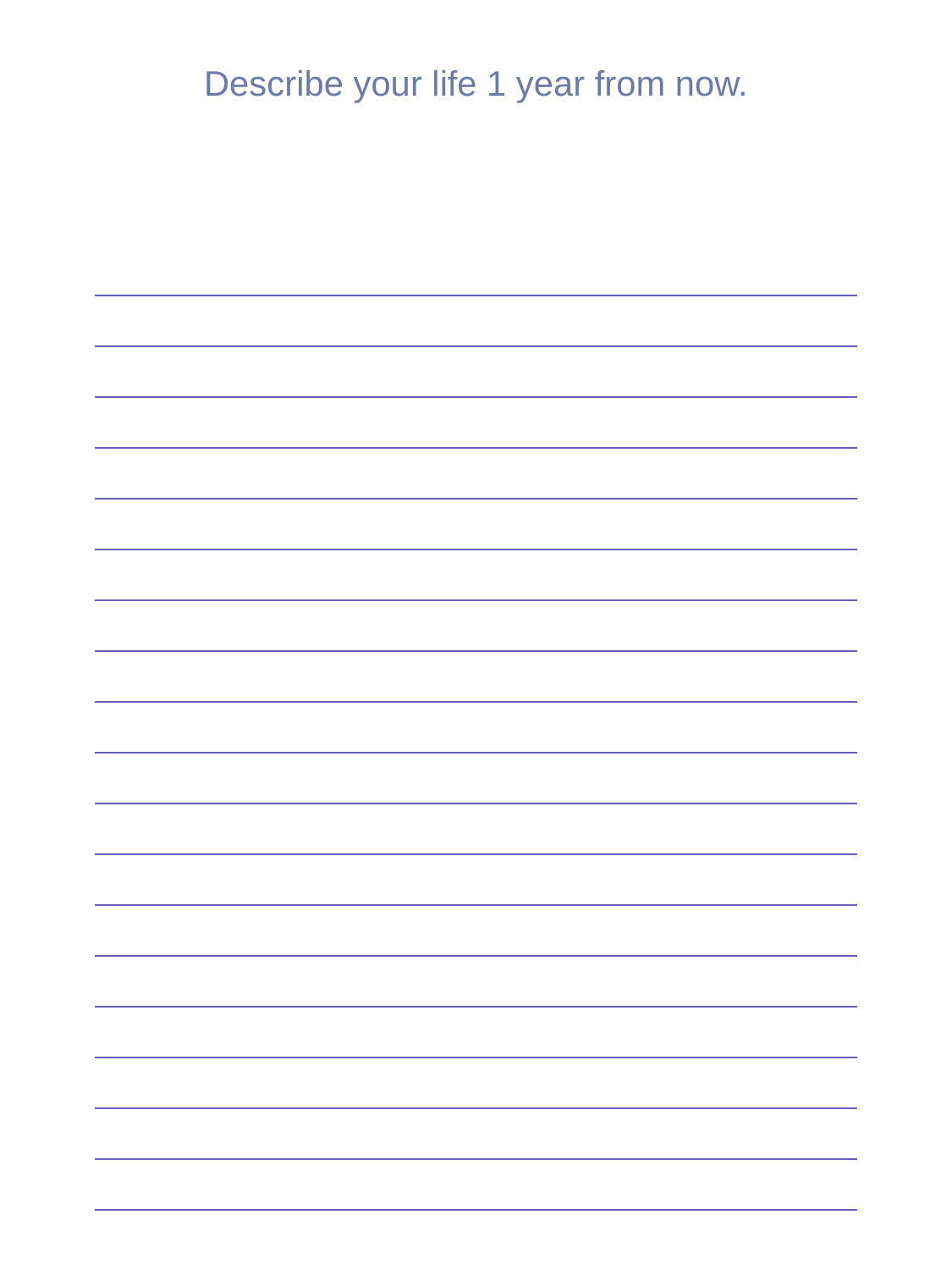

Describe your life 1 year from now.
|  |
| --- |
|  |
|  |
|  |
|  |
|  |
|  |
|  |
|  |
|  |
|  |
|  |
|  |
|  |
|  |
|  |
|  |
|  |